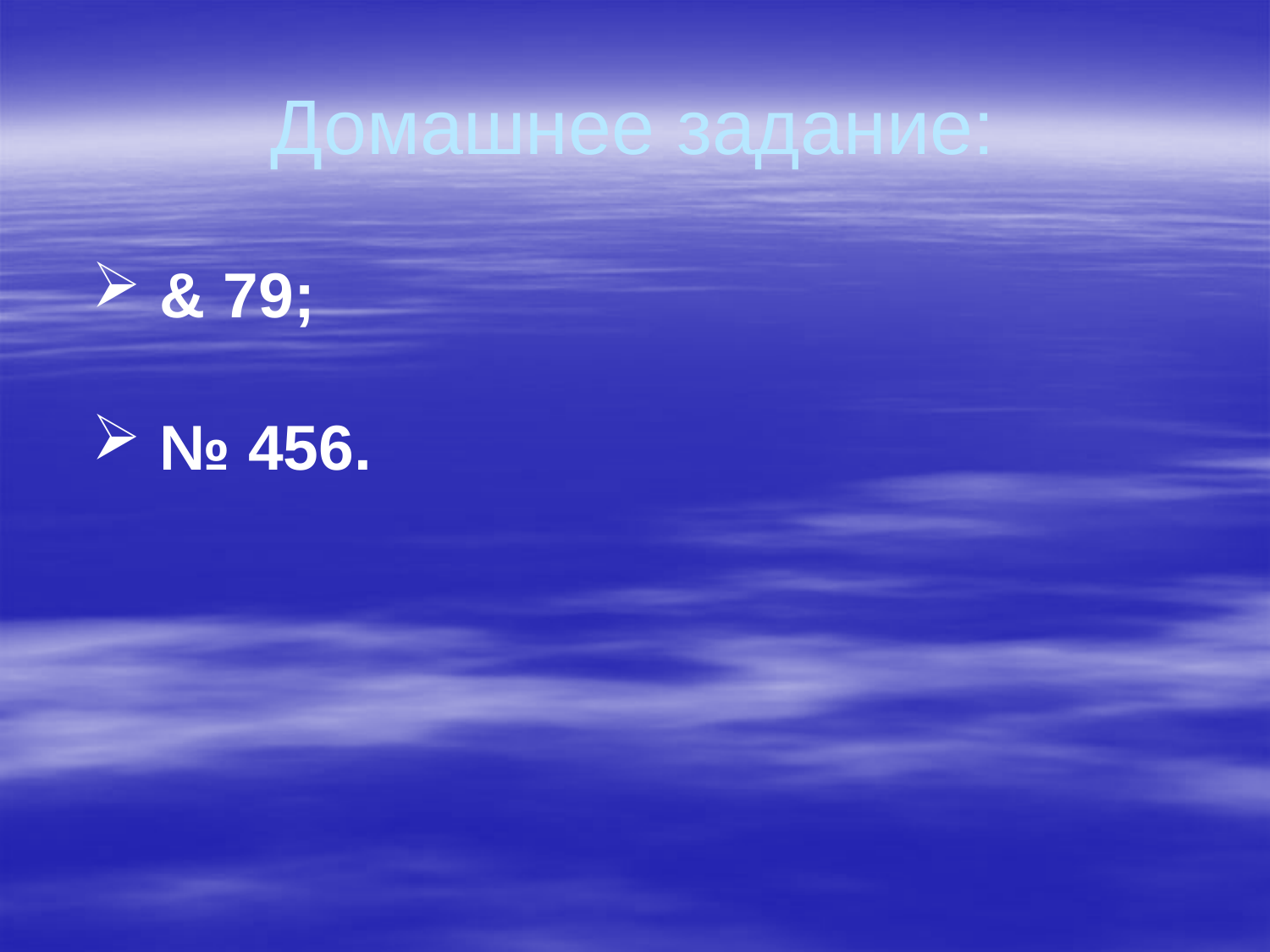

# Домашнее задание:
 & 79;

 № 456.